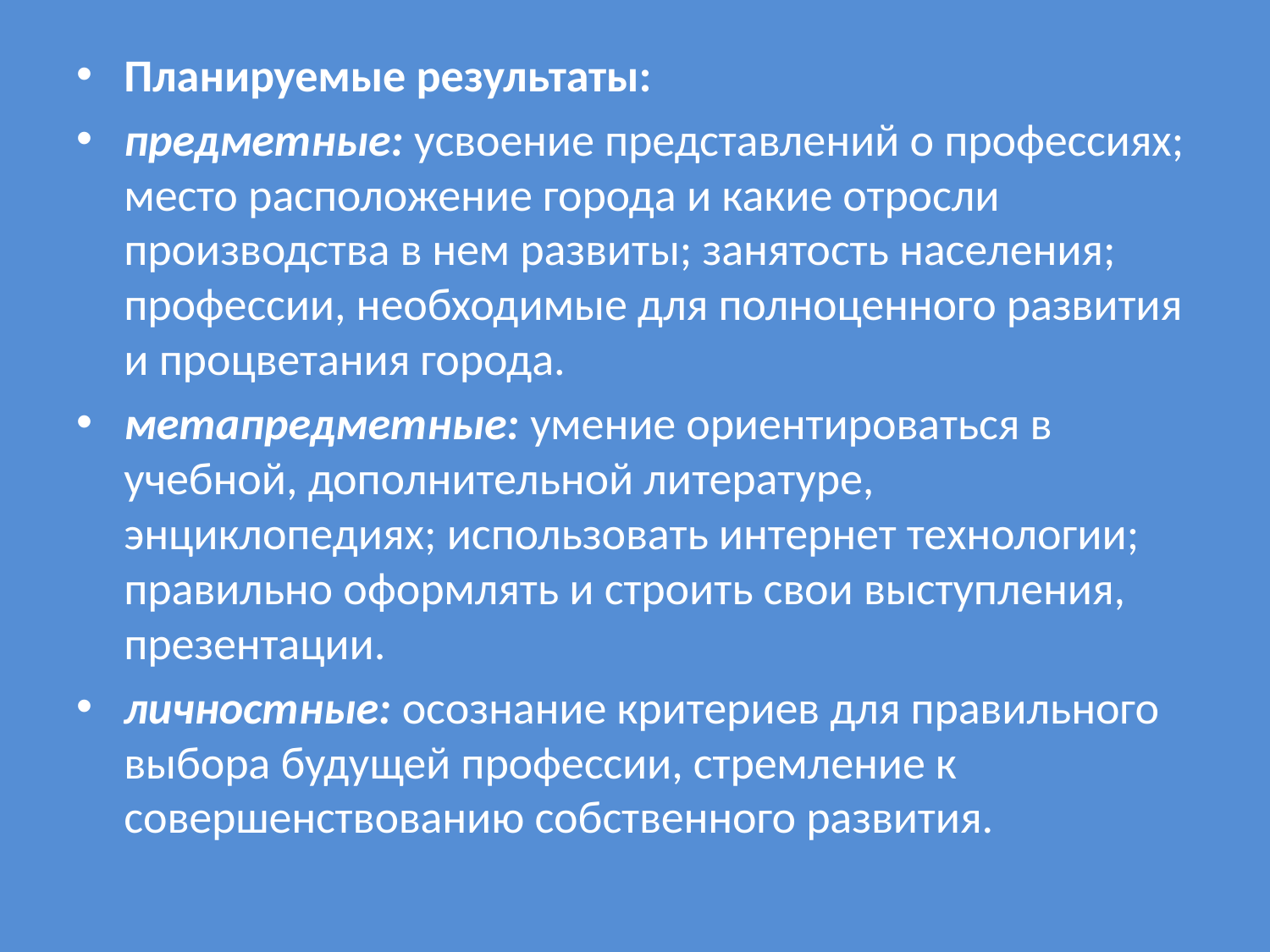

#
Планируемые результаты:
предметные: усвоение представлений о профессиях; место расположение города и какие отросли производства в нем развиты; занятость населения; профессии, необходимые для полноценного развития и процветания города.
метапредметные: умение ориентироваться в учебной, дополнительной литературе, энциклопедиях; использовать интернет технологии; правильно оформлять и строить свои выступления, презентации.
личностные: осознание критериев для правильного выбора будущей профессии, стремление к совершенствованию собственного развития.